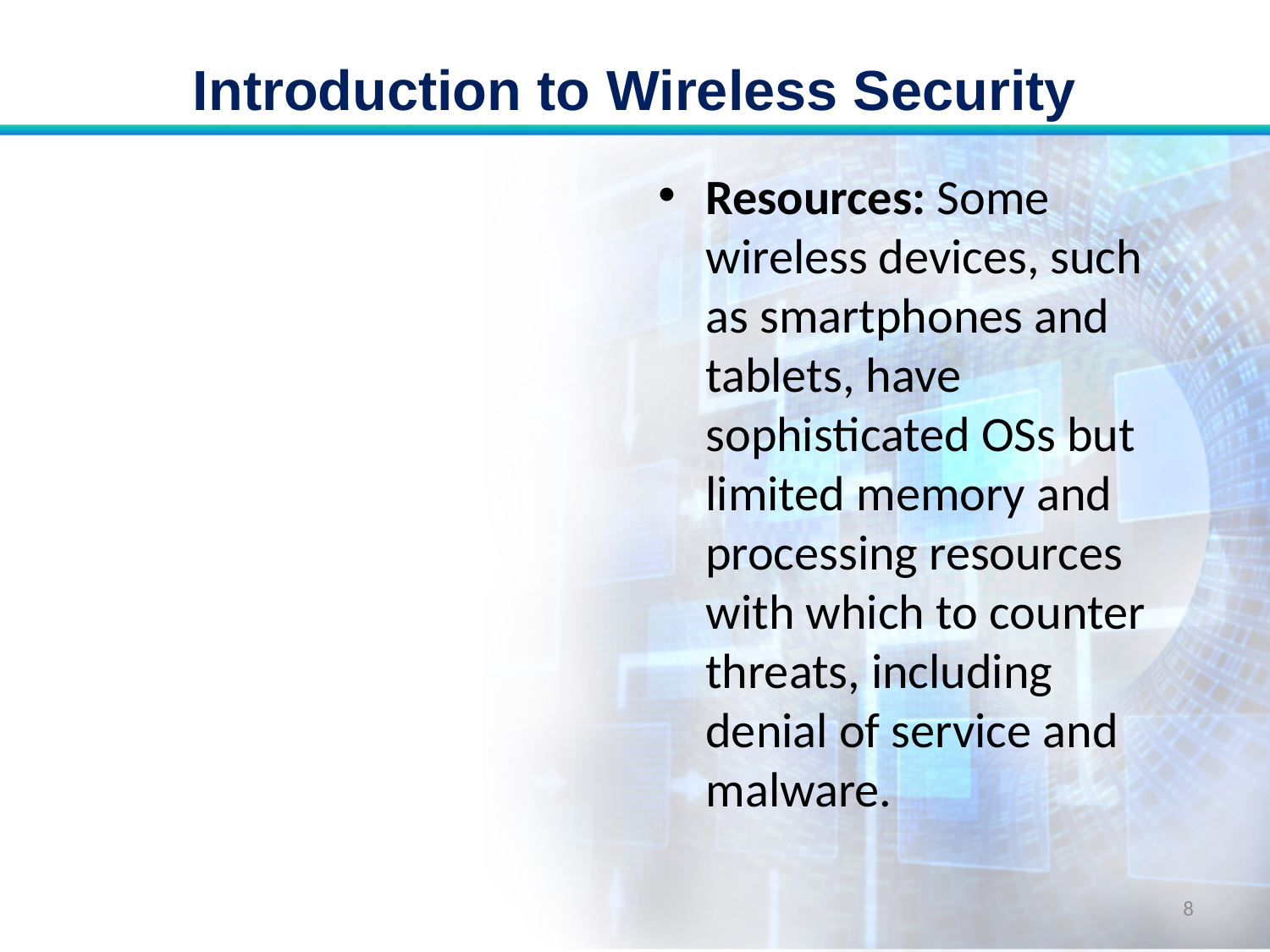

# Introduction to Wireless Security
Resources: Some wireless devices, such as smartphones and tablets, have sophisticated OSs but limited memory and processing resources with which to counter threats, including denial of service and malware.
8